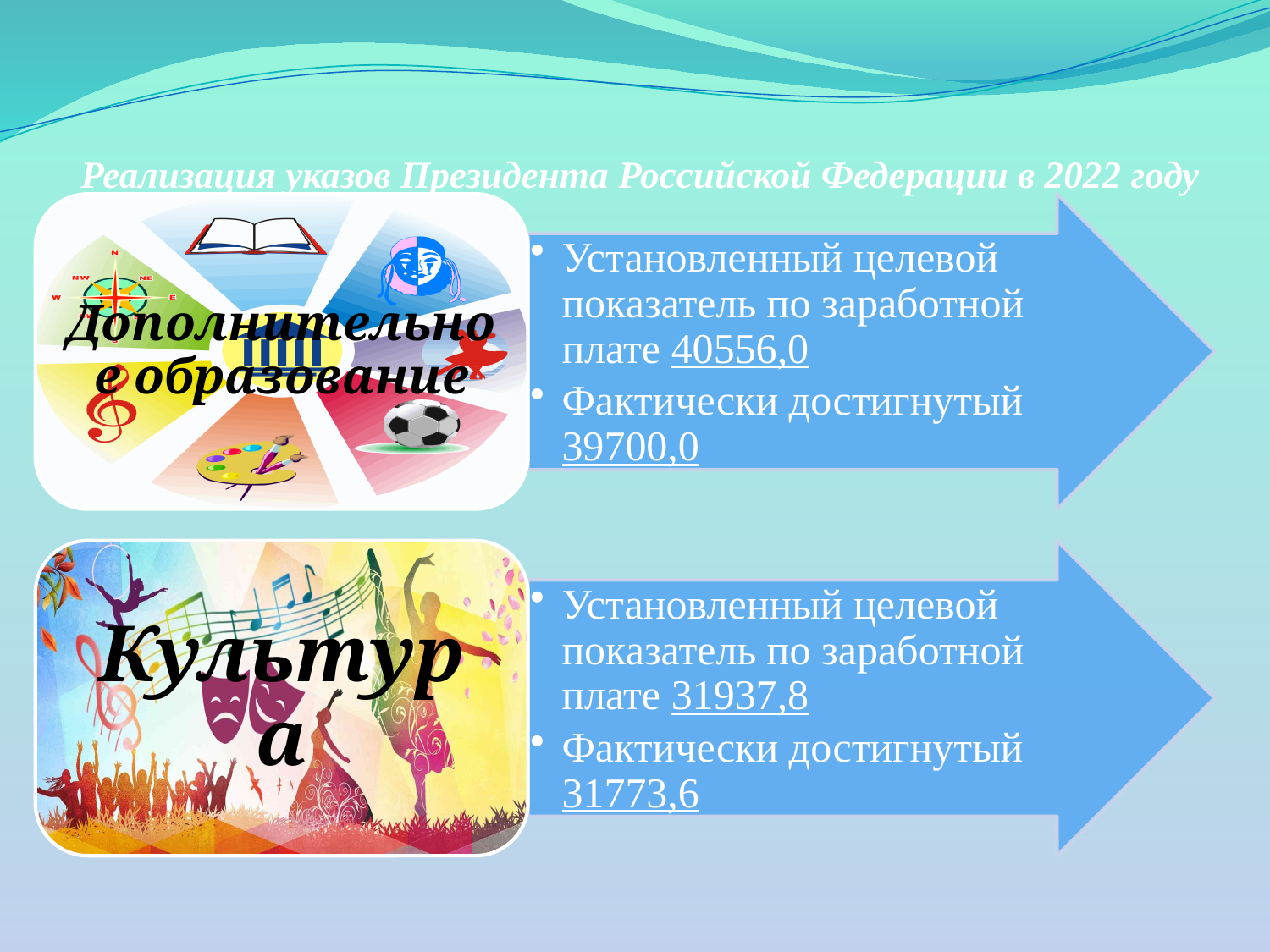

# Реализация указов Президента Российской Федерации в 2022 году
Установленный целевой показатель по заработной плате 40556,0
Фактически достигнутый 39700,0
Дополнительное образование
Установленный целевой показатель по заработной плате 31937,8
Фактически достигнутый 31773,6
Культура